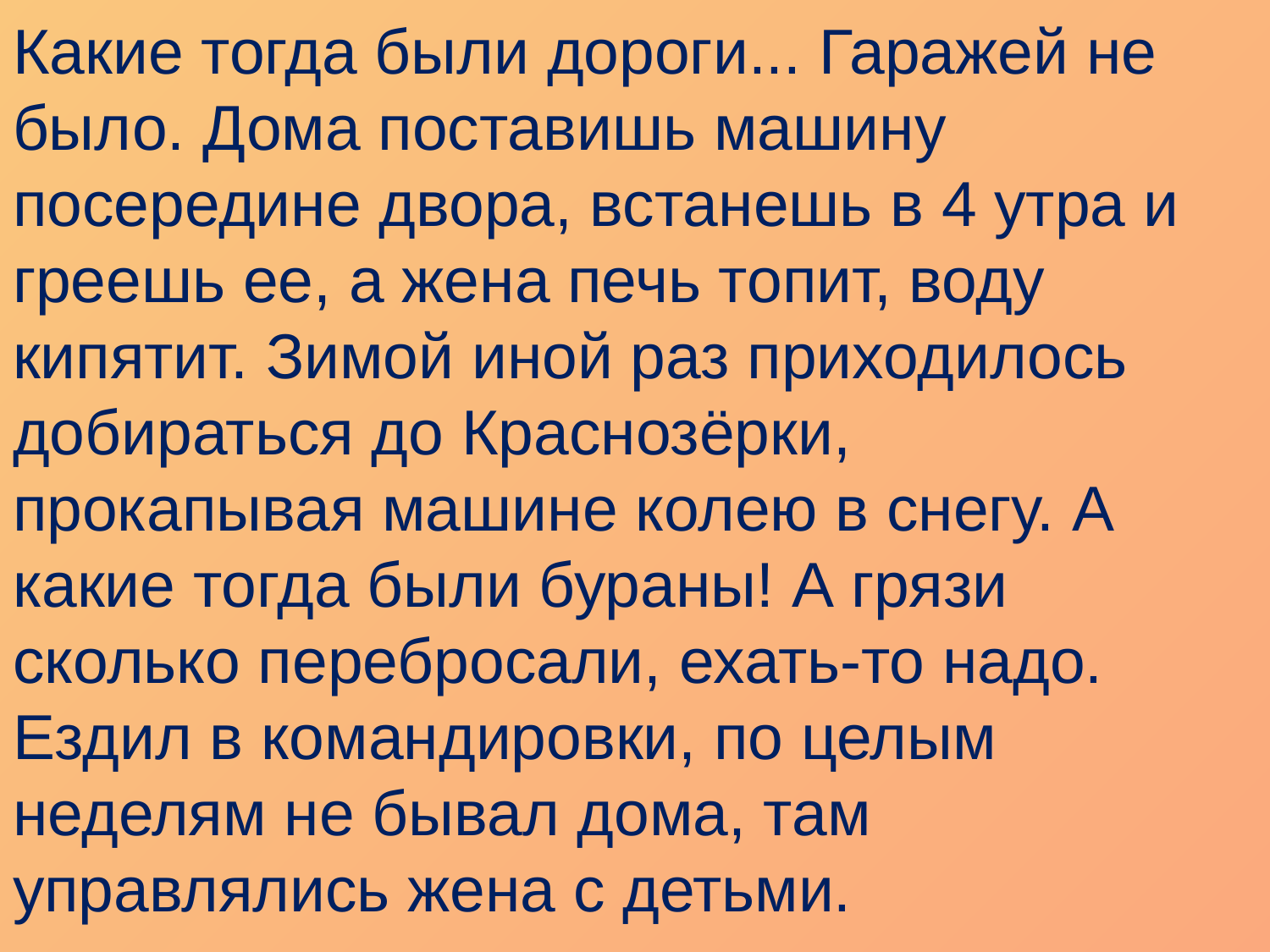

Какие тогда были дороги... Гаражей не было. Дома поставишь машину посередине двора, встанешь в 4 утра и греешь ее, а жена печь топит, воду кипятит. Зимой иной раз приходилось добираться до Краснозёрки, прокапывая машине колею в снегу. А какие тогда были бураны! А грязи сколько перебросали, ехать-то надо. Ездил в командировки, по целым неделям не бывал дома, там управлялись жена с детьми.